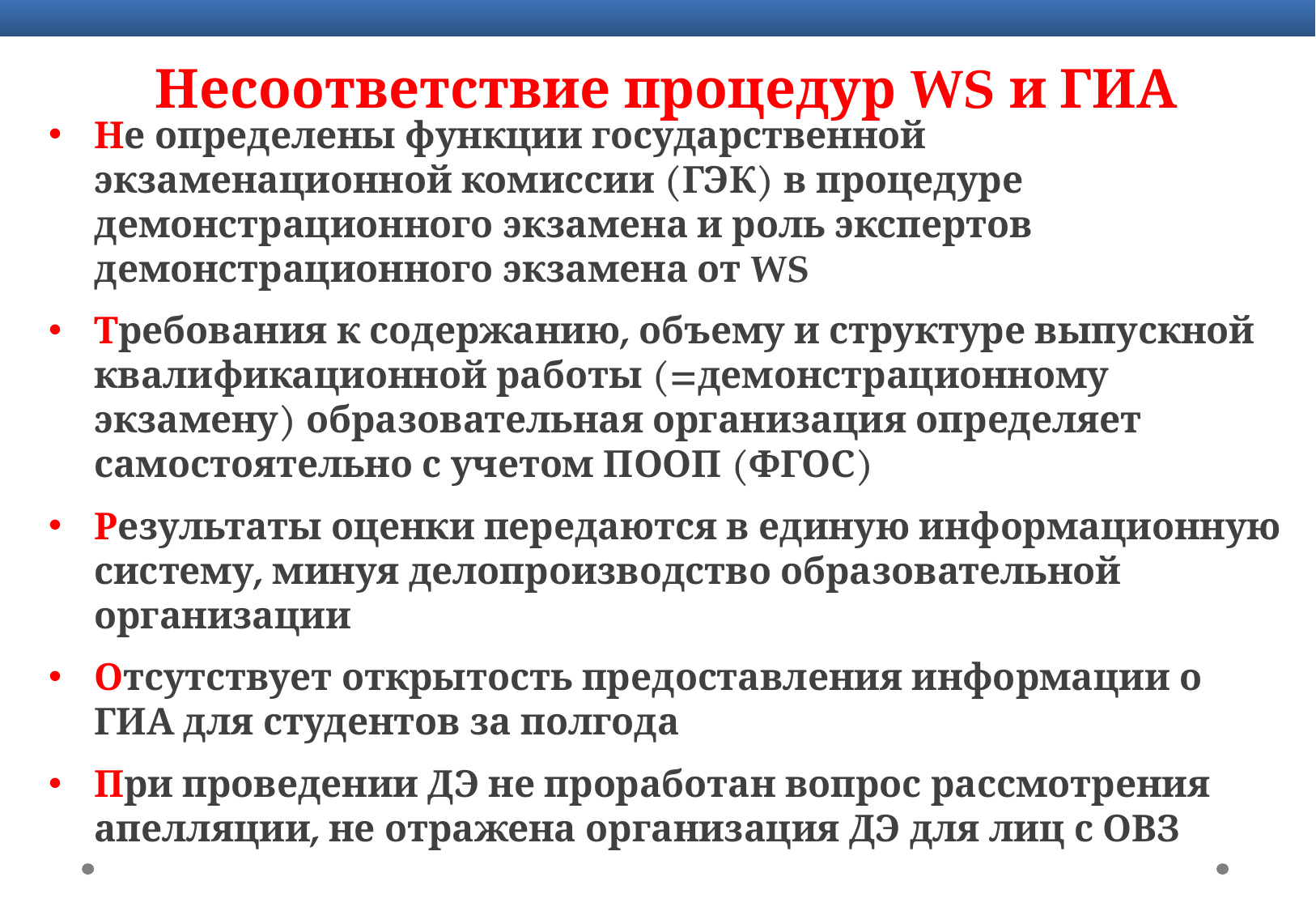

# Несоответствие процедур WS и ГИА
Не определены функции государственной экзаменационной комиссии (ГЭК) в процедуре демонстрационного экзамена и роль экспертов демонстрационного экзамена от WS
Требования к содержанию, объему и структуре выпускной квалификационной работы (=демонстрационному экзамену) образовательная организация определяет самостоятельно с учетом ПООП (ФГОС)
Результаты оценки передаются в единую информационную систему, минуя делопроизводство образовательной организации
Отсутствует открытость предоставления информации о ГИА для студентов за полгода
При проведении ДЭ не проработан вопрос рассмотрения апелляции, не отражена организация ДЭ для лиц с ОВЗ